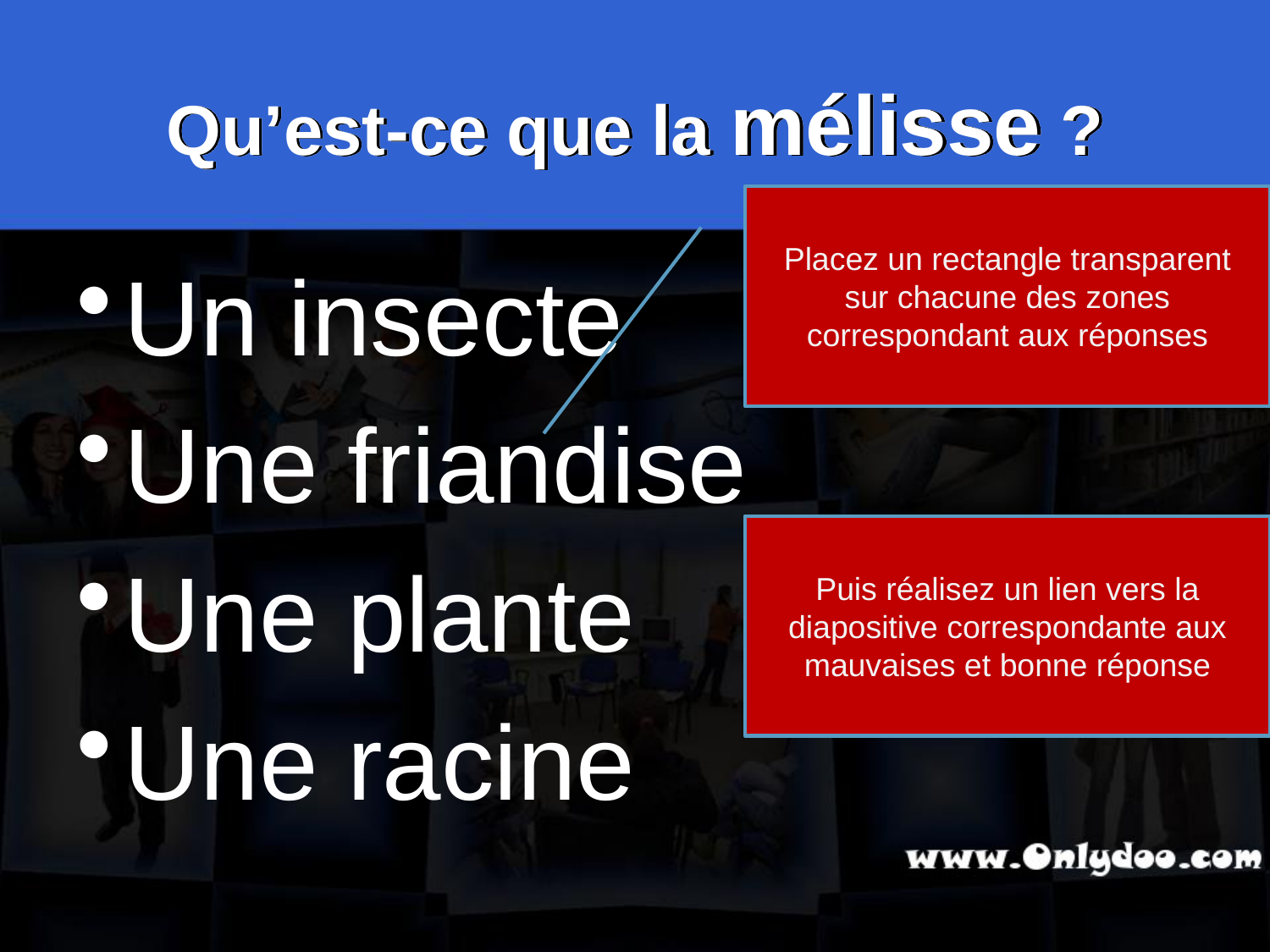

# Qu’est-ce que la mélisse ?
Placez un rectangle transparent sur chacune des zones correspondant aux réponses
Un insecte
Une friandise
Une plante
Une racine

Puis réalisez un lien vers la diapositive correspondante aux mauvaises et bonne réponse